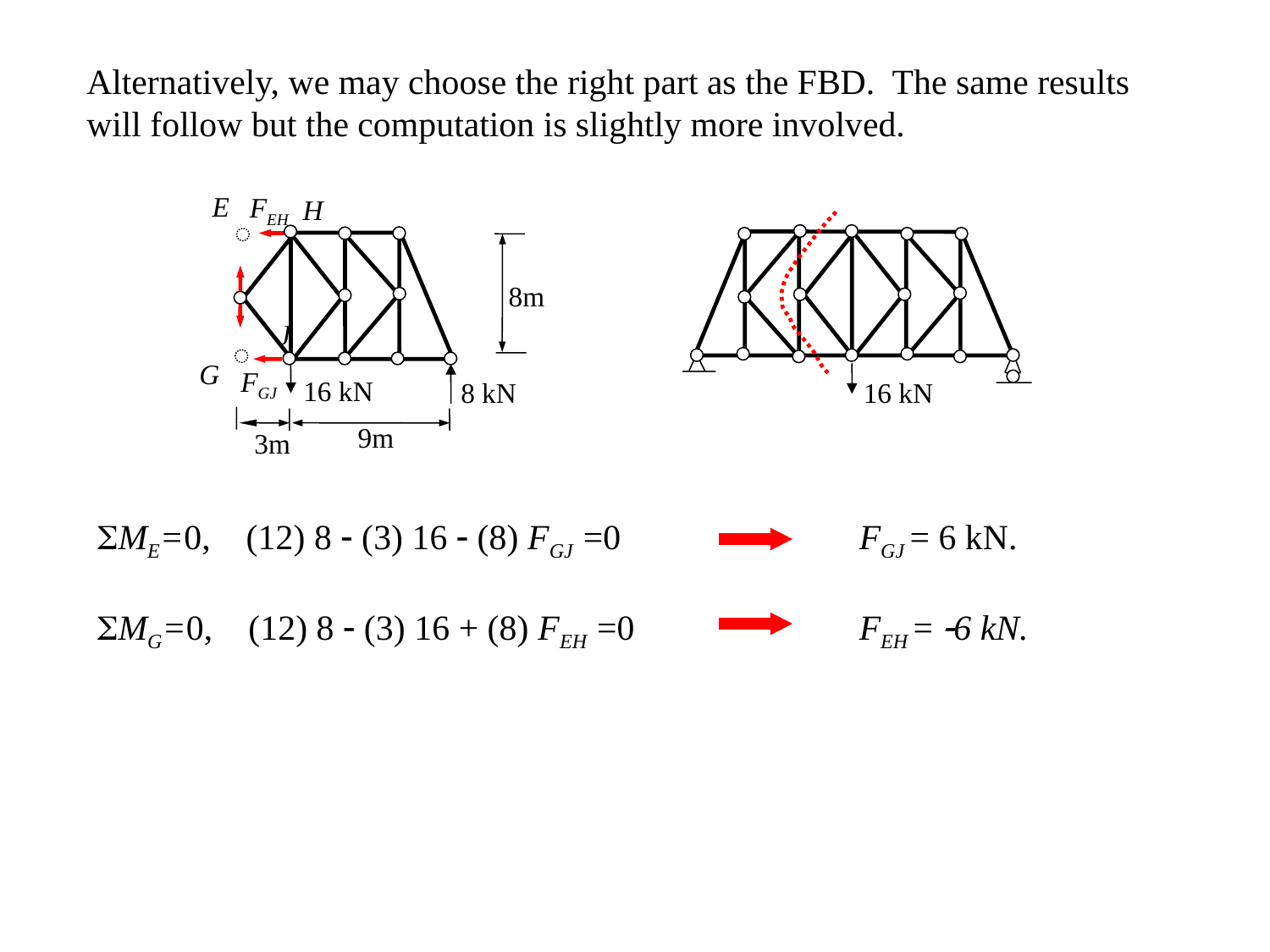

Alternatively, we may choose the right part as the FBD.  The same results will follow but the computation is slightly more involved.
E
FEH
H

8m

J

G

FGJ

16 kN
16 kN
8 kN

9m
3m

ΣME=0,    (12) 8 − (3) 16 − (8) FGJ  =0		FGJ = 6 kN.

ΣMG=0,    (12) 8 − (3) 16 + (8) FEH  =0		FEH = −6 kN.